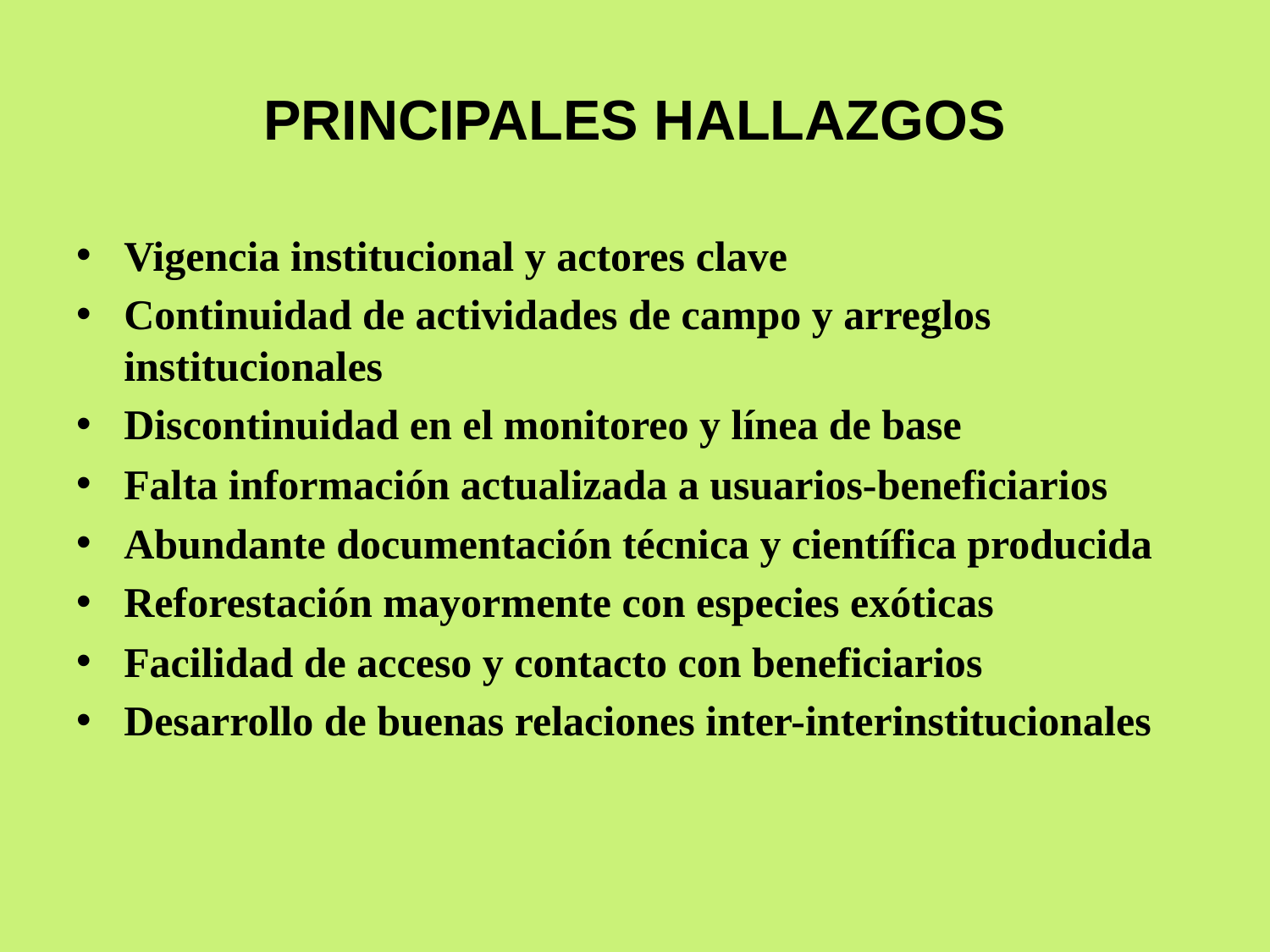

# PRINCIPALES HALLAZGOS
Vigencia institucional y actores clave
Continuidad de actividades de campo y arreglos institucionales
Discontinuidad en el monitoreo y línea de base
Falta información actualizada a usuarios-beneficiarios
Abundante documentación técnica y científica producida
Reforestación mayormente con especies exóticas
Facilidad de acceso y contacto con beneficiarios
Desarrollo de buenas relaciones inter-interinstitucionales